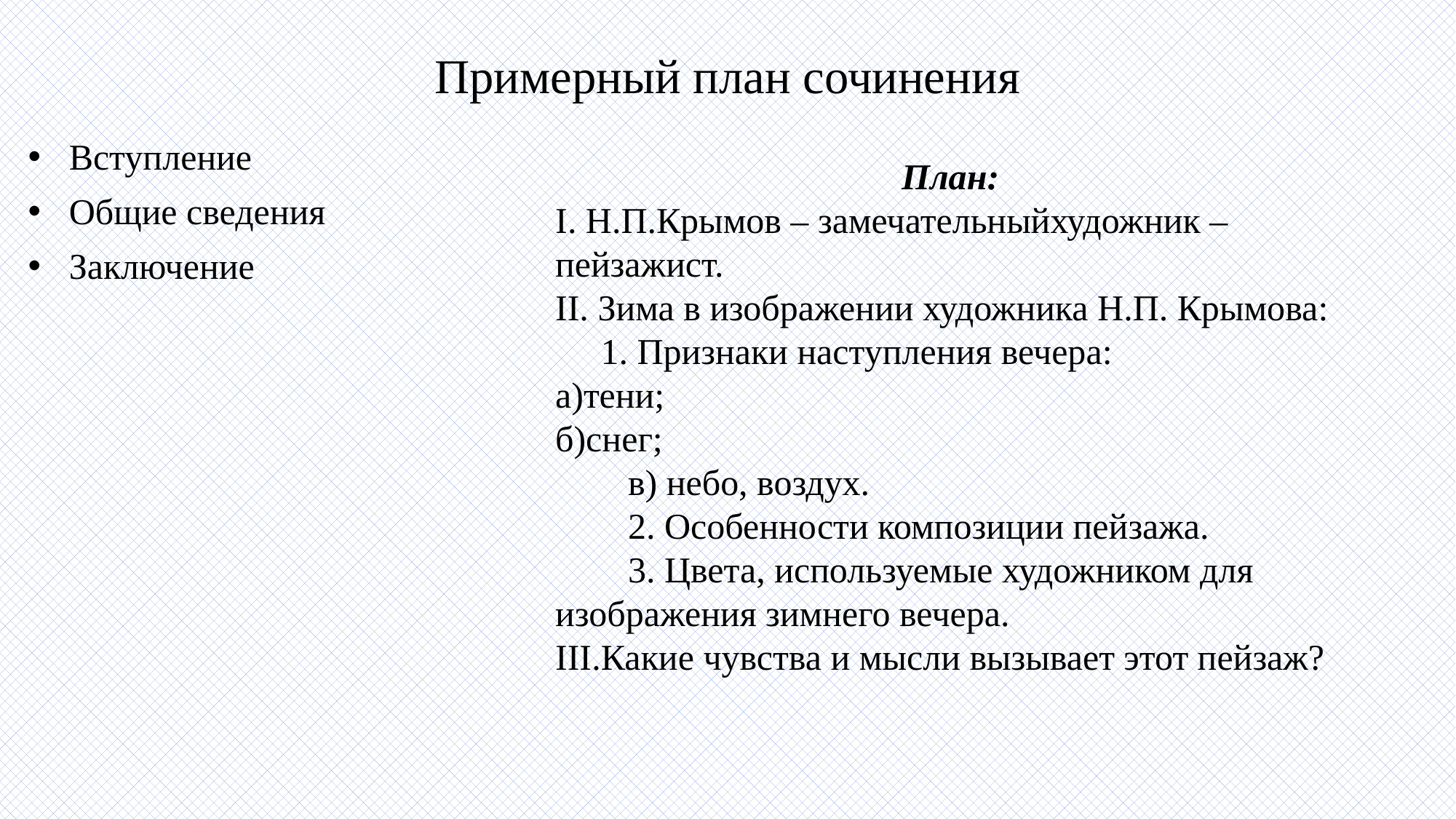

# Примерный план сочинения
Вступление
Общие сведения
Заключение
План:
I. Н.П.Крымов – замечательныйхудожник – пейзажист.
II. Зима в изображении художника Н.П. Крымова:
     1. Признаки наступления вечера:
a)тени;
б)снег;
        в) небо, воздух.
        2. Особенности композиции пейзажа.
        3. Цвета, используемые художником для изображения зимнего вечера.
III.Какие чувства и мысли вызывает этот пейзаж?